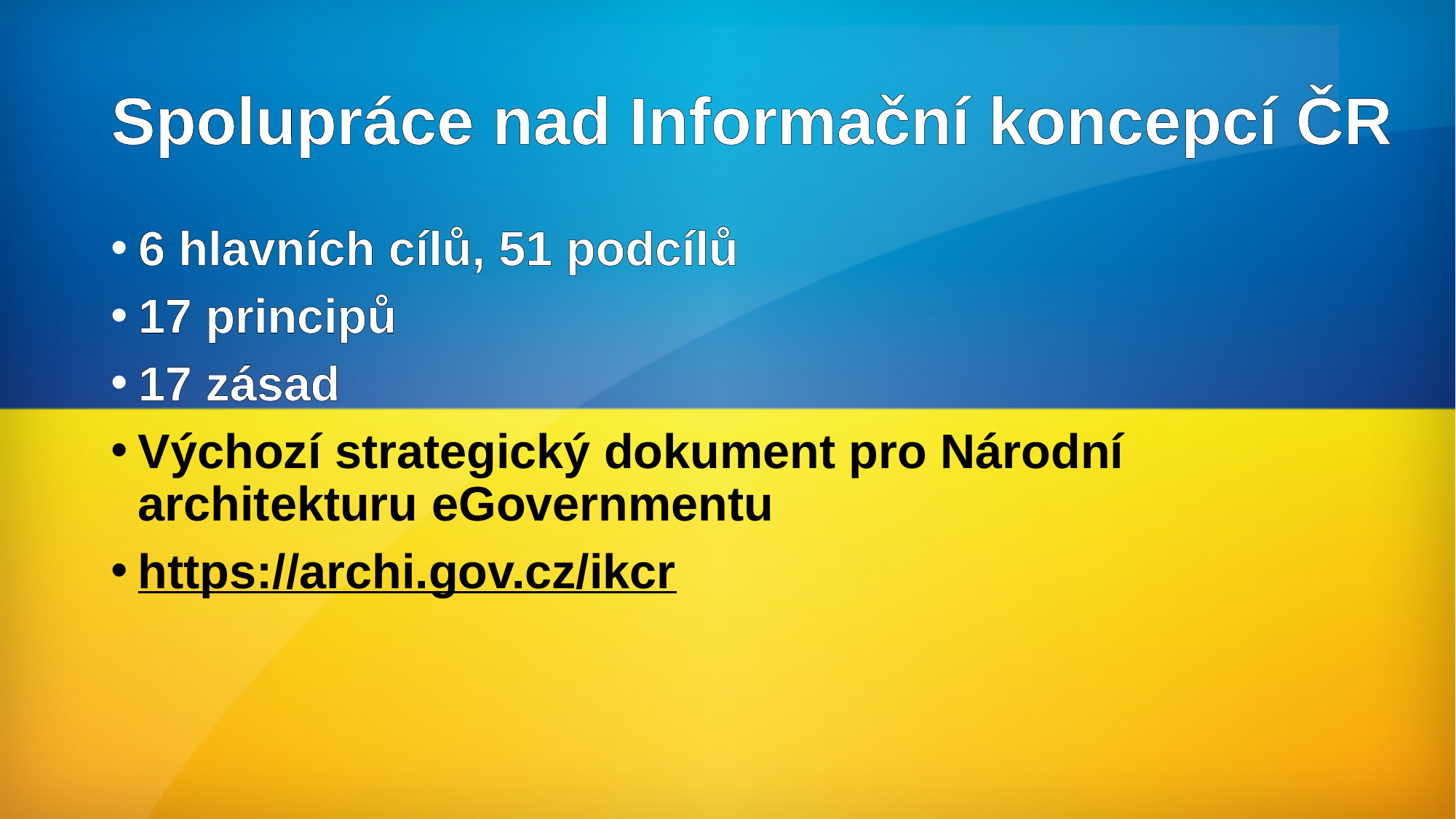

# Spolupráce nad Informační koncepcí ČR
6 hlavních cílů, 51 podcílů
17 principů
17 zásad
Výchozí strategický dokument pro Národní architekturu eGovernmentu
https://archi.gov.cz/ikcr